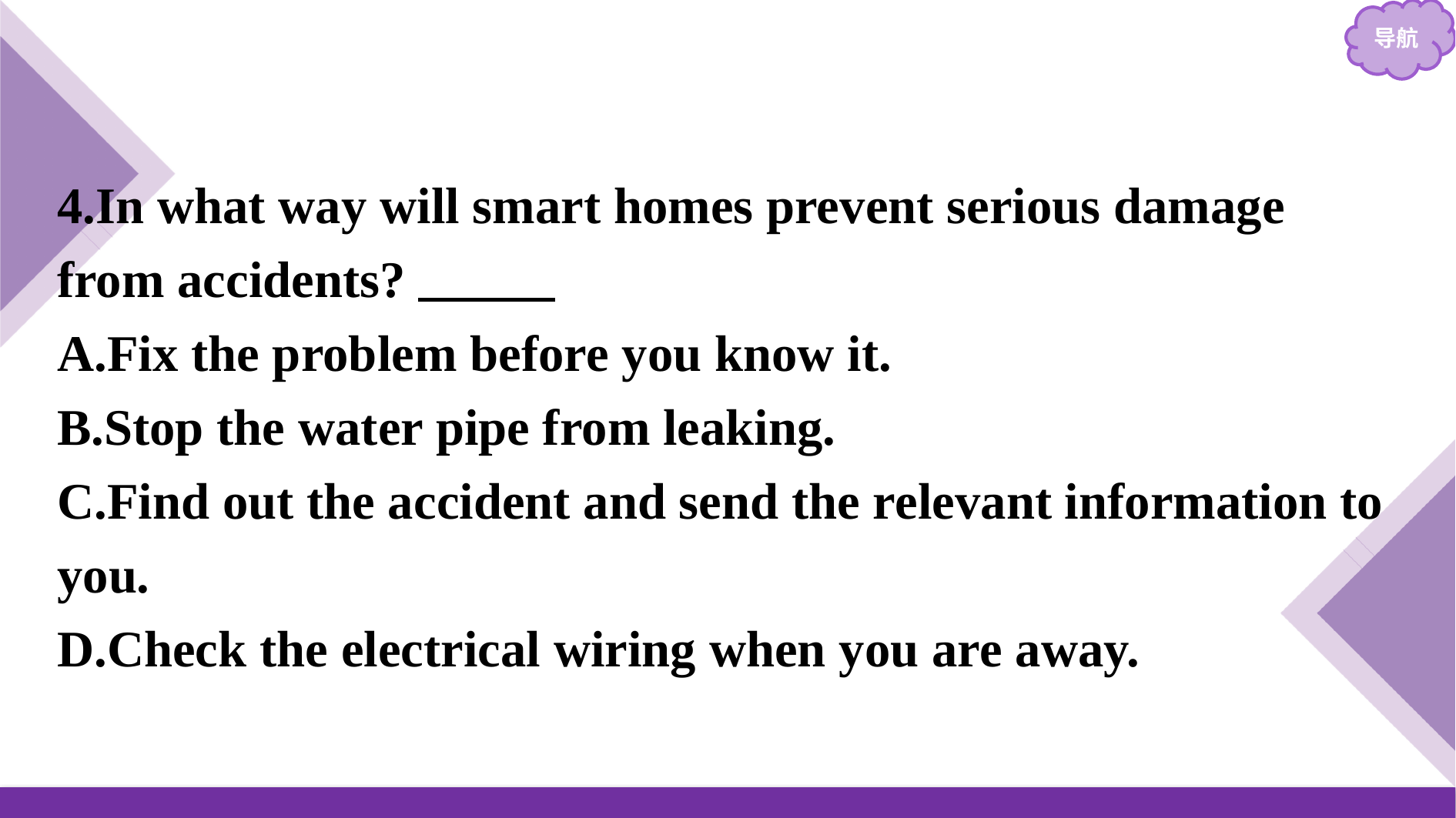

4.In what way will smart homes prevent serious damage from accidents?　C
A.Fix the problem before you know it.
B.Stop the water pipe from leaking.
C.Find out the accident and send the relevant information to you.
D.Check the electrical wiring when you are away.